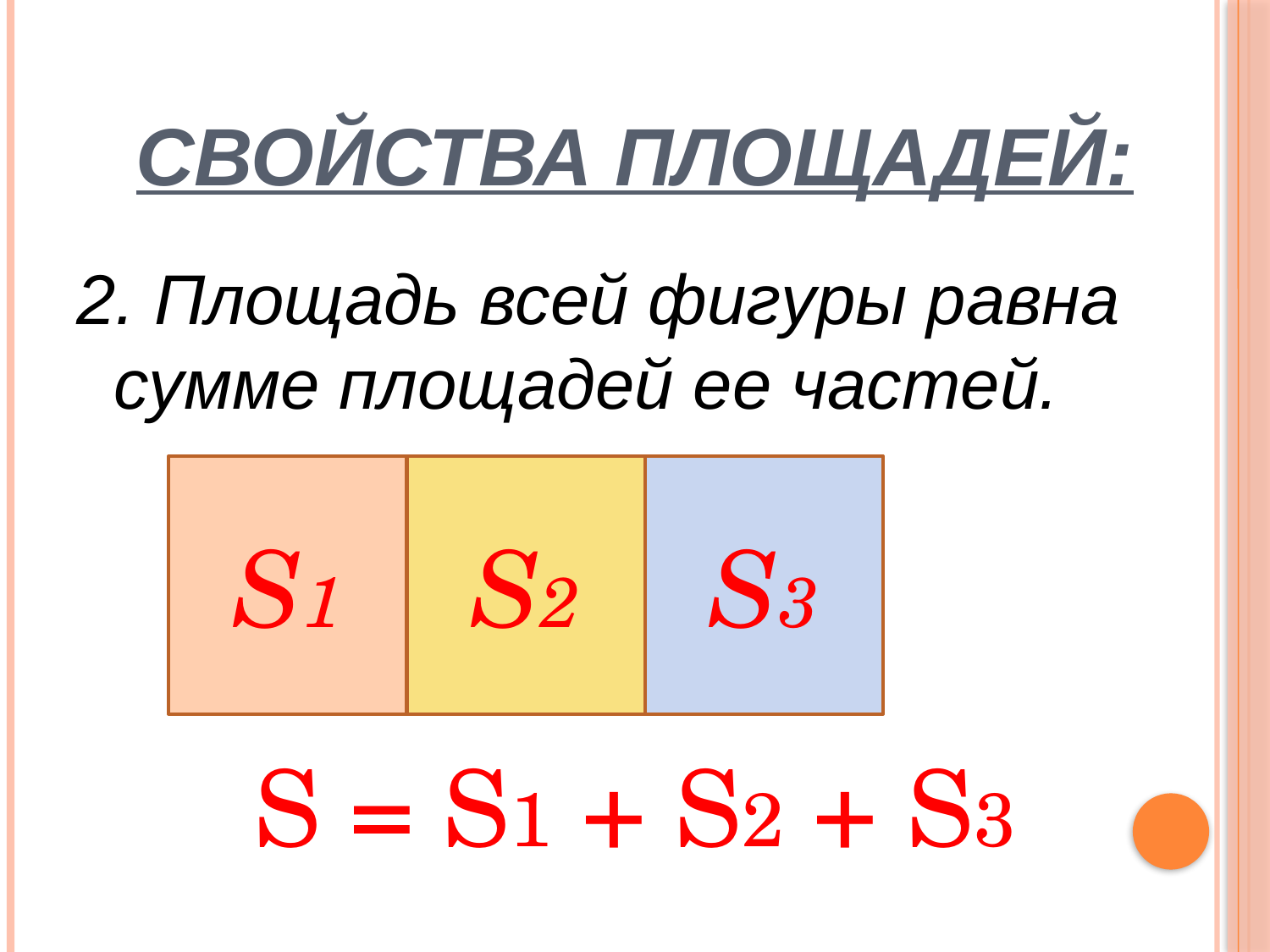

# Свойства площадей:
2. Площадь всей фигуры равна сумме площадей ее частей.

S = S1 + S2 + S3
S1
S2
S3